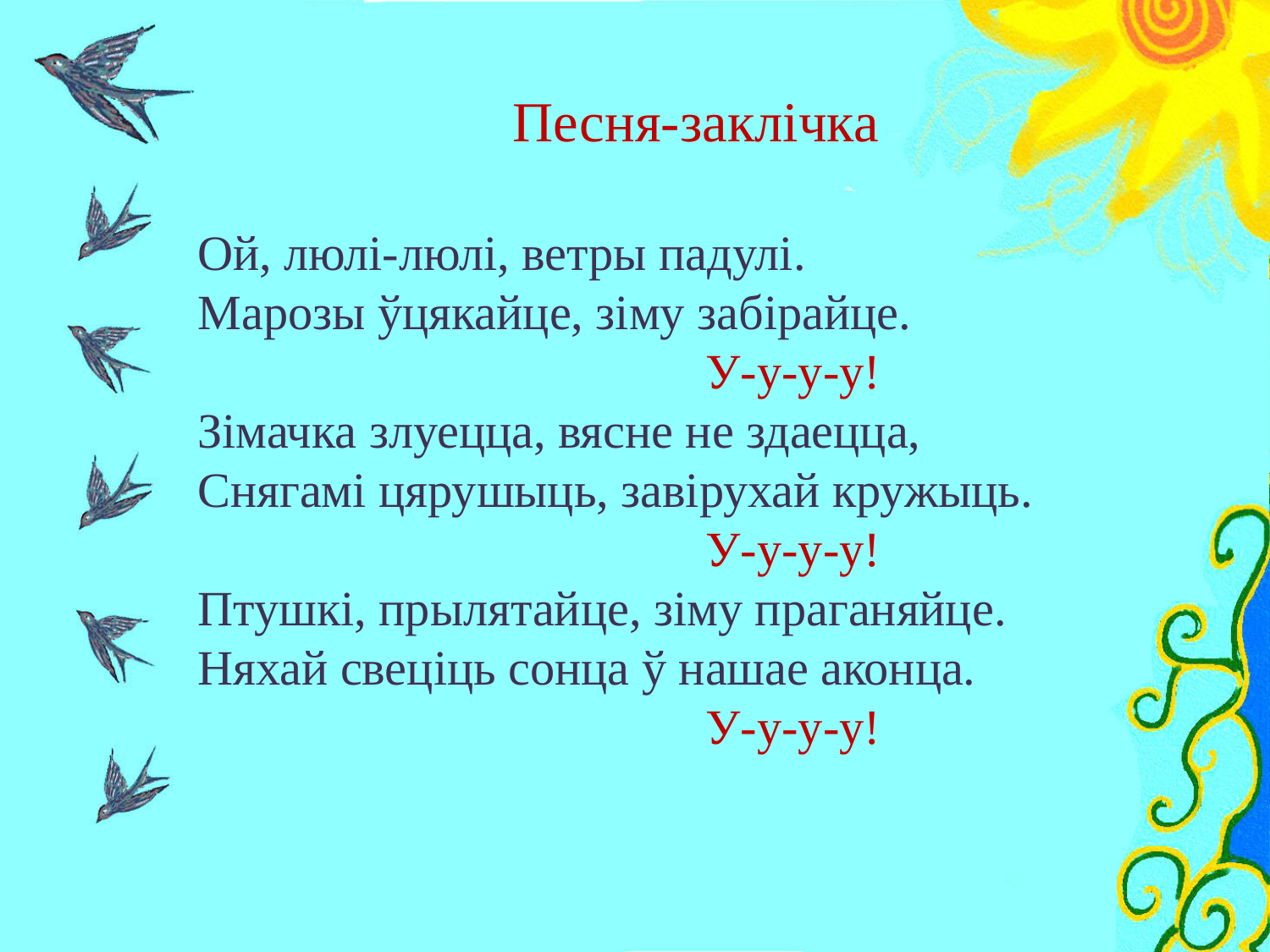

Песня-заклічка

Ой, люлі-люлі, ветры падулі.
Марозы ўцякайце, зіму забірайце.
				У-у-у-у!
Зімачка злуецца, вясне не здаецца,
Снягамі цярушыць, завірухай кружыць.
				У-у-у-у!
Птушкі, прылятайце, зіму праганяйце.
Няхай свеціць сонца ў нашае аконца.
				У-у-у-у!